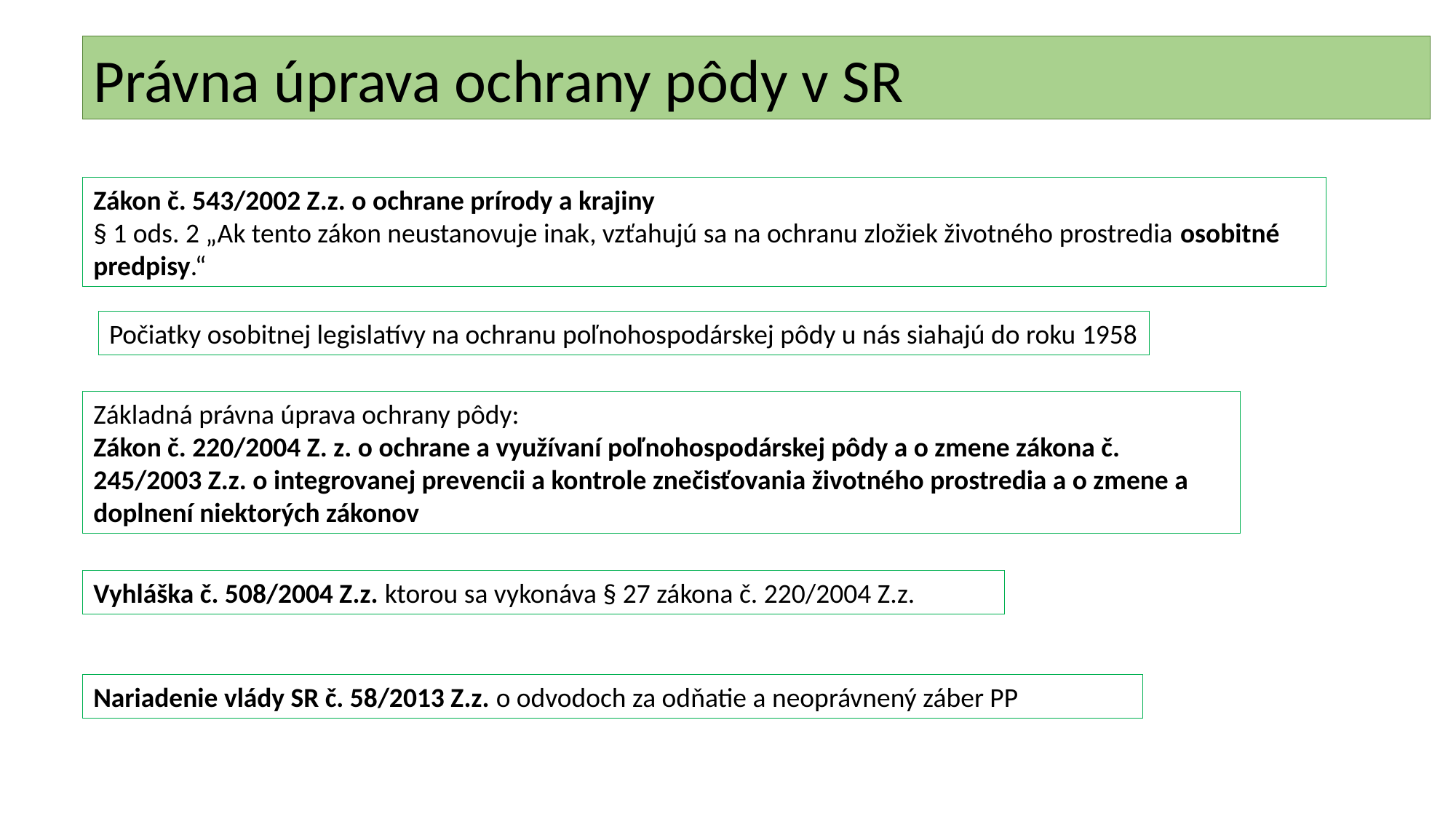

Právna úprava ochrany pôdy v SR
Zákon č. 543/2002 Z.z. o ochrane prírody a krajiny
§ 1 ods. 2 „Ak tento zákon neustanovuje inak, vzťahujú sa na ochranu zložiek životného prostredia osobitné predpisy.“
Počiatky osobitnej legislatívy na ochranu poľnohospodárskej pôdy u nás siahajú do roku 1958
Základná právna úprava ochrany pôdy:
Zákon č. 220/2004 Z. z. o ochrane a využívaní poľnohospodárskej pôdy a o zmene zákona č. 245/2003 Z.z. o integrovanej prevencii a kontrole znečisťovania životného prostredia a o zmene a doplnení niektorých zákonov
Vyhláška č. 508/2004 Z.z. ktorou sa vykonáva § 27 zákona č. 220/2004 Z.z.
Nariadenie vlády SR č. 58/2013 Z.z. o odvodoch za odňatie a neoprávnený záber PP